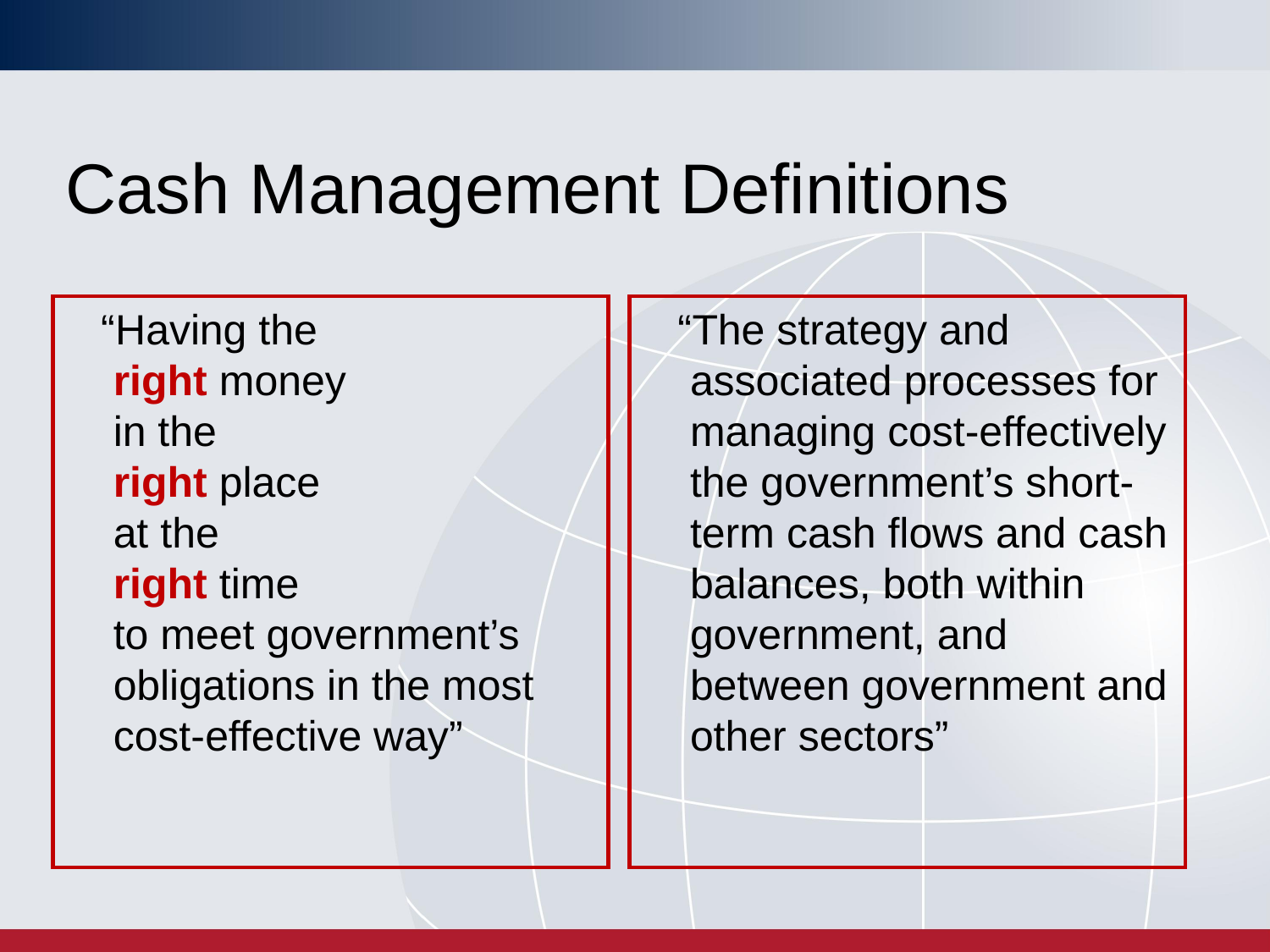

# Cash Management Definitions
   “Having the
right money
in the
right place
at the
right time
to meet government’s obligations in the most cost-effective way”
   “The strategy and associated processes for managing cost-effectively the government’s short-term cash flows and cash balances, both within government, and between government and other sectors”